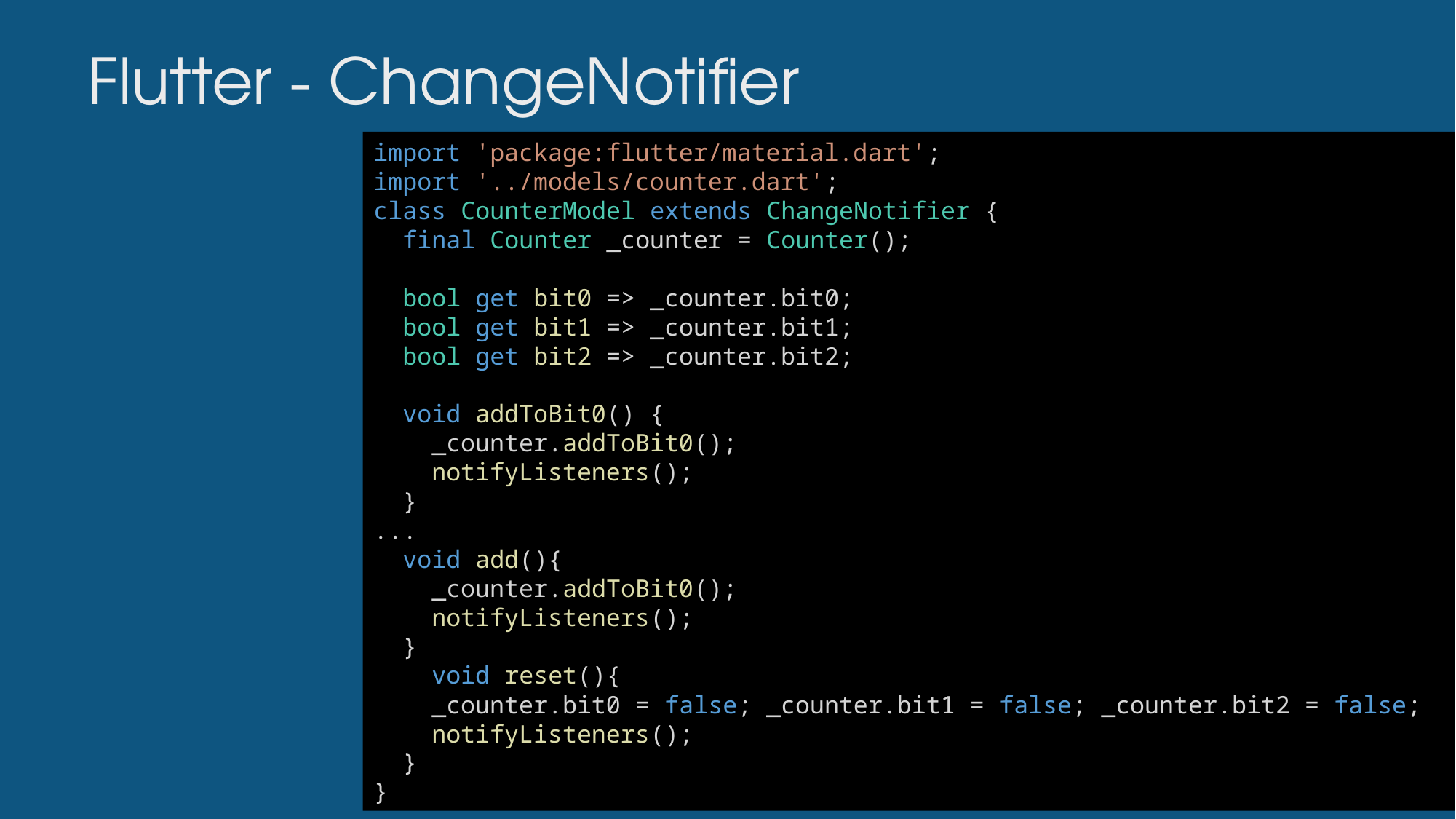

# Flutter - ChangeNotifier
10
import 'package:flutter/material.dart';
import '../models/counter.dart';
class CounterModel extends ChangeNotifier {
  final Counter _counter = Counter();
  bool get bit0 => _counter.bit0;
  bool get bit1 => _counter.bit1;
  bool get bit2 => _counter.bit2;
  void addToBit0() {
    _counter.addToBit0();
    notifyListeners();
  }
...
  void add(){
    _counter.addToBit0();
    notifyListeners();
  }
    void reset(){
    _counter.bit0 = false; _counter.bit1 = false; _counter.bit2 = false;
    notifyListeners();
  }
}